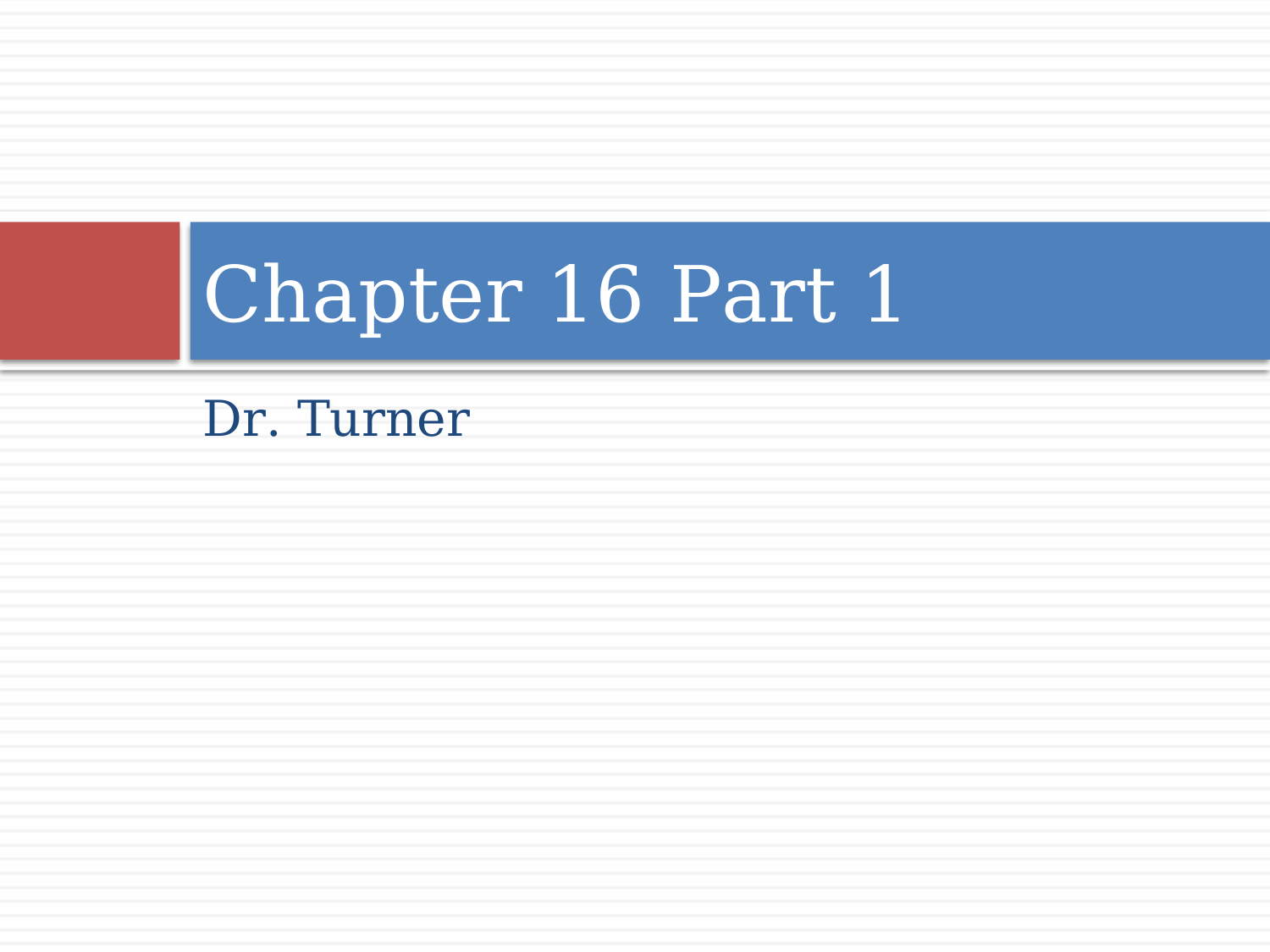

# Chapter 16 Part 1
Dr. Turner